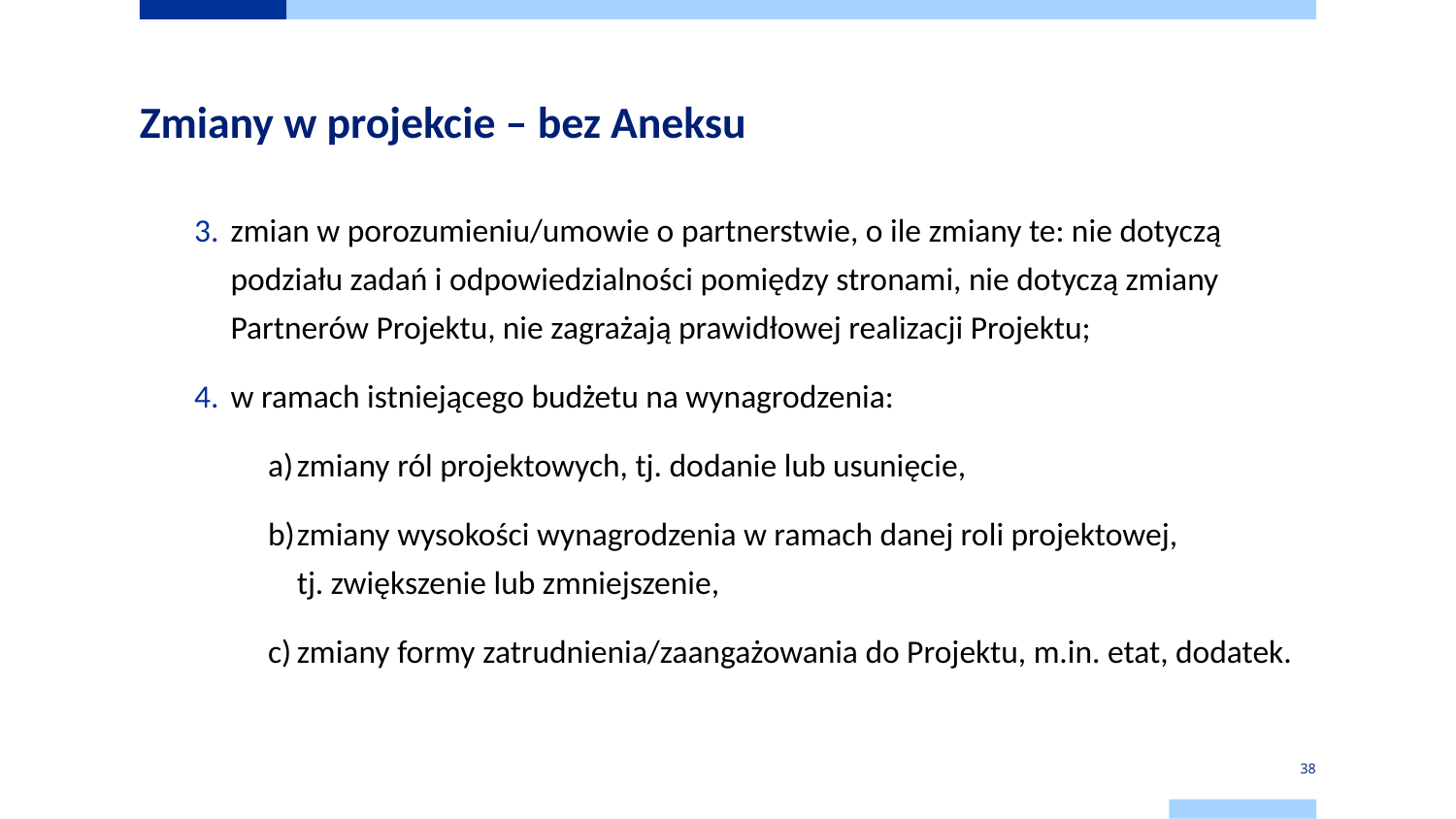

# Zmiany w projekcie – bez Aneksu

zmian w porozumieniu/umowie o partnerstwie, o ile zmiany te: nie dotyczą podziału zadań i odpowiedzialności pomiędzy stronami, nie dotyczą zmiany Partnerów Projektu, nie zagrażają prawidłowej realizacji Projektu;
w ramach istniejącego budżetu na wynagrodzenia:
zmiany ról projektowych, tj. dodanie lub usunięcie,
zmiany wysokości wynagrodzenia w ramach danej roli projektowej,
tj. zwiększenie lub zmniejszenie,
zmiany formy zatrudnienia/zaangażowania do Projektu, m.in. etat, dodatek.

38